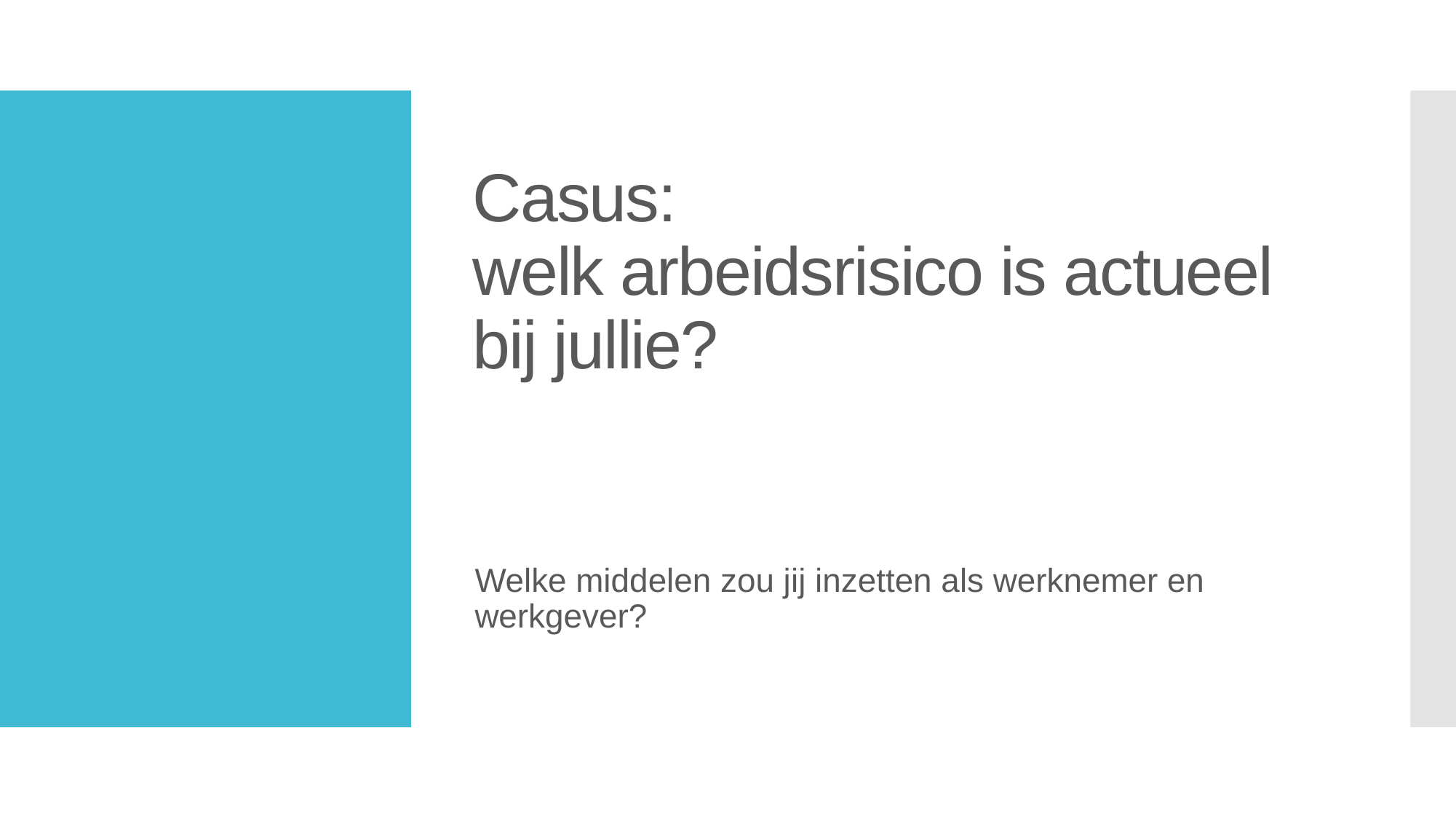

# Casus: welk arbeidsrisico is actueel bij jullie?
Welke middelen zou jij inzetten als werknemer en werkgever?